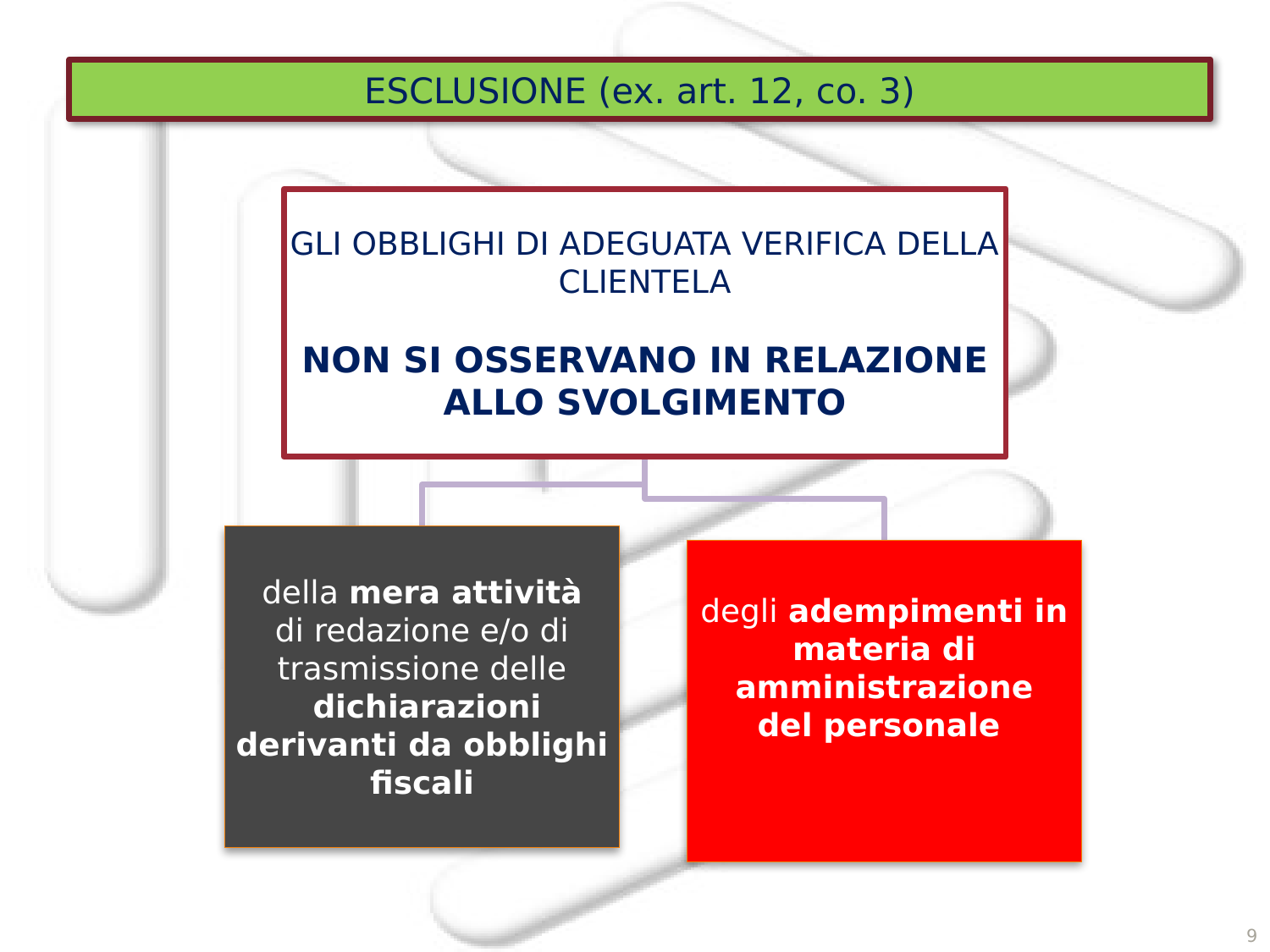

ESCLUSIONE (ex. art. 12, co. 3)
GLI OBBLIGHI DI ADEGUATA VERIFICA DELLA CLIENTELA
NON SI OSSERVANO IN RELAZIONE ALLO SVOLGIMENTO
della mera attività
di redazione e/o di trasmissione delle
 dichiarazioni derivanti da obblighi fiscali
degli adempimenti in materia di amministrazione
del personale
9